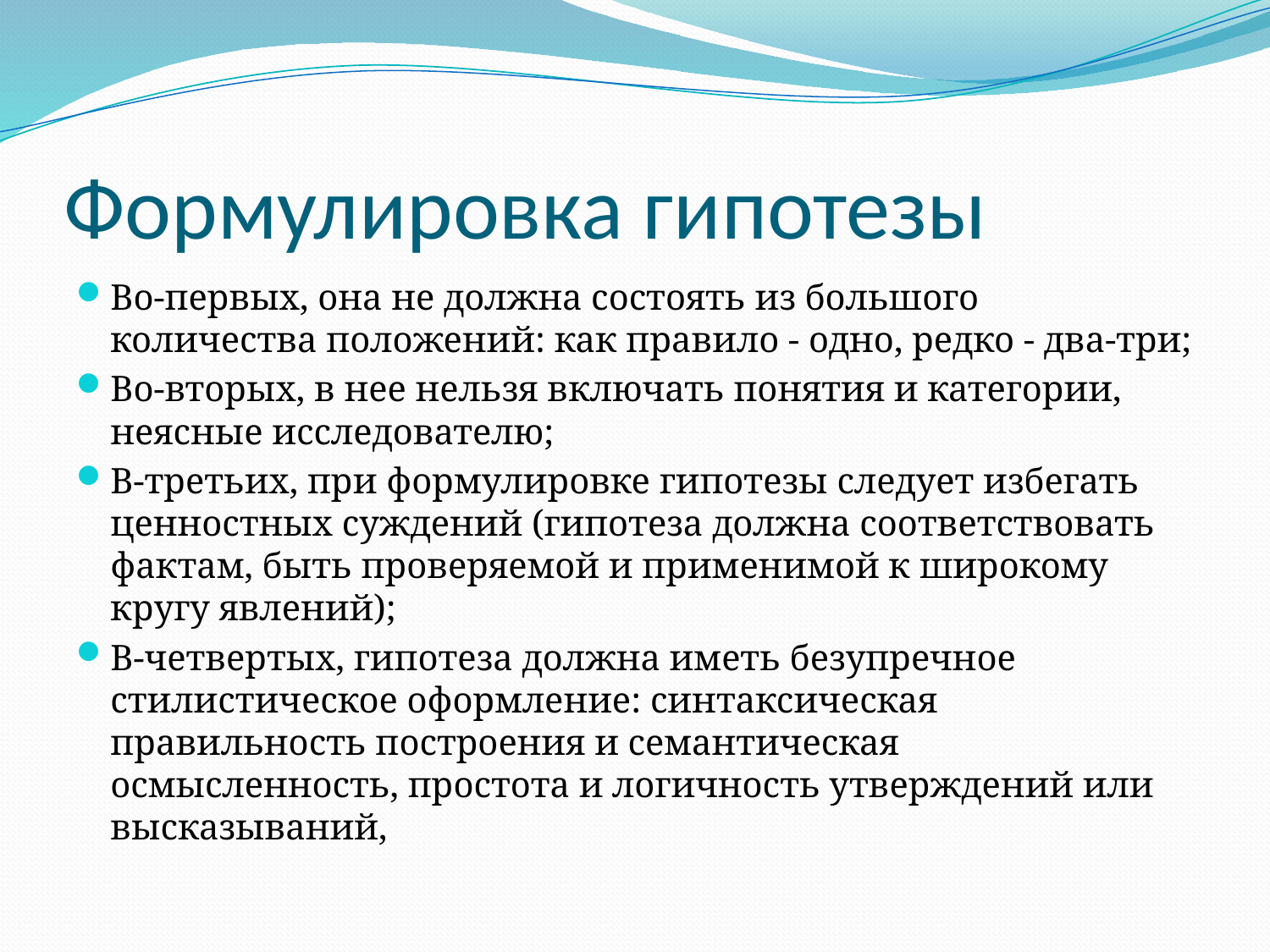

# Формулировка гипотезы
Во-первых, она не должна состоять из большого количества положений: как правило - одно, редко - два-три;
Во-вторых, в нее нельзя включать понятия и категории, неясные исследователю;
В-третьих, при формулировке гипотезы следует избегать ценностных суждений (гипотеза должна соответствовать фактам, быть проверяемой и применимой к широкому кругу явлений);
В-четвертых, гипотеза должна иметь безупречное стилистическое оформление: синтаксическая правильность построения и семантическая осмысленность, простота и логичность утверждений или высказываний,